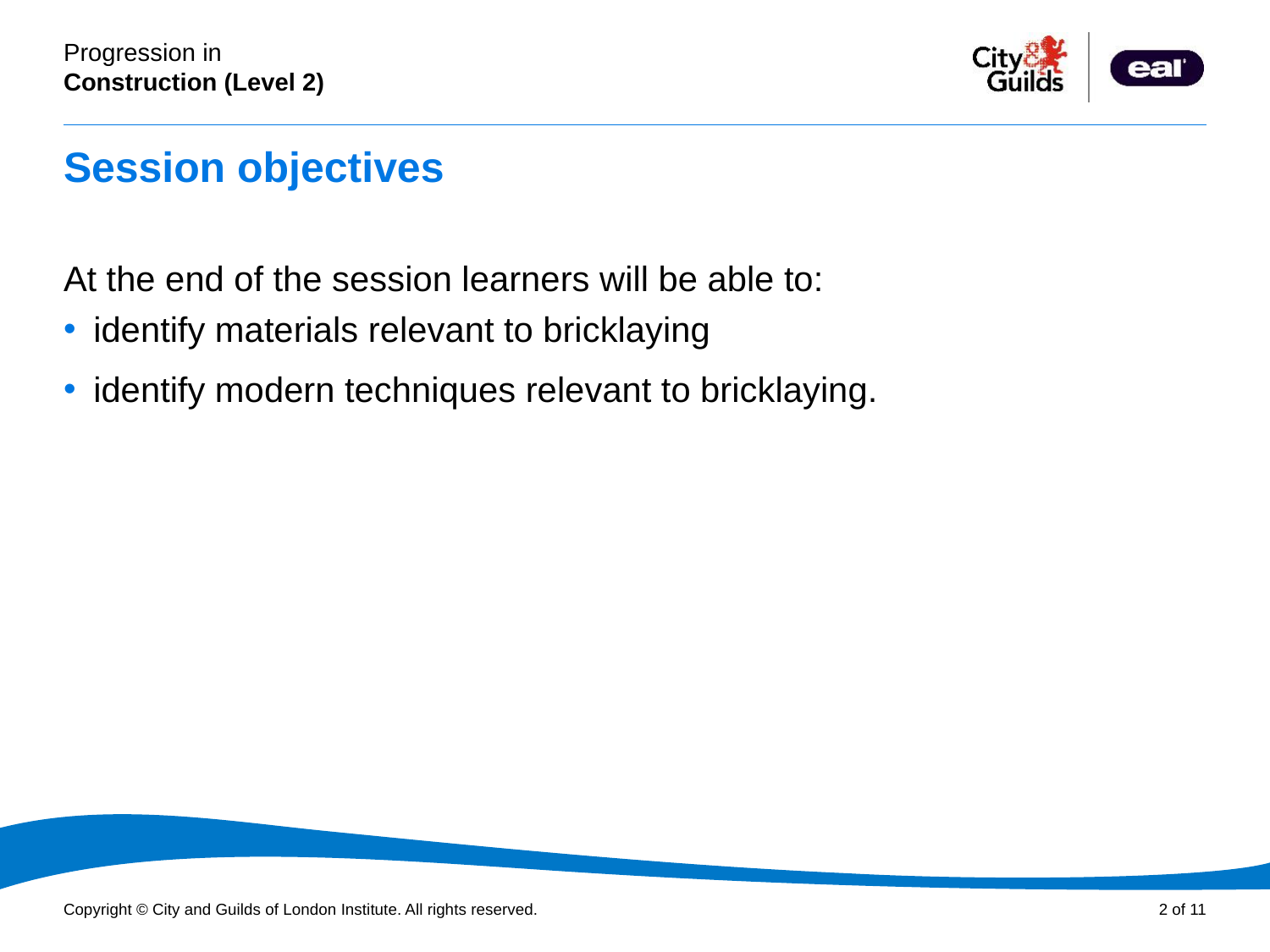

# Session objectives
At the end of the session learners will be able to:
identify materials relevant to bricklaying
identify modern techniques relevant to bricklaying.